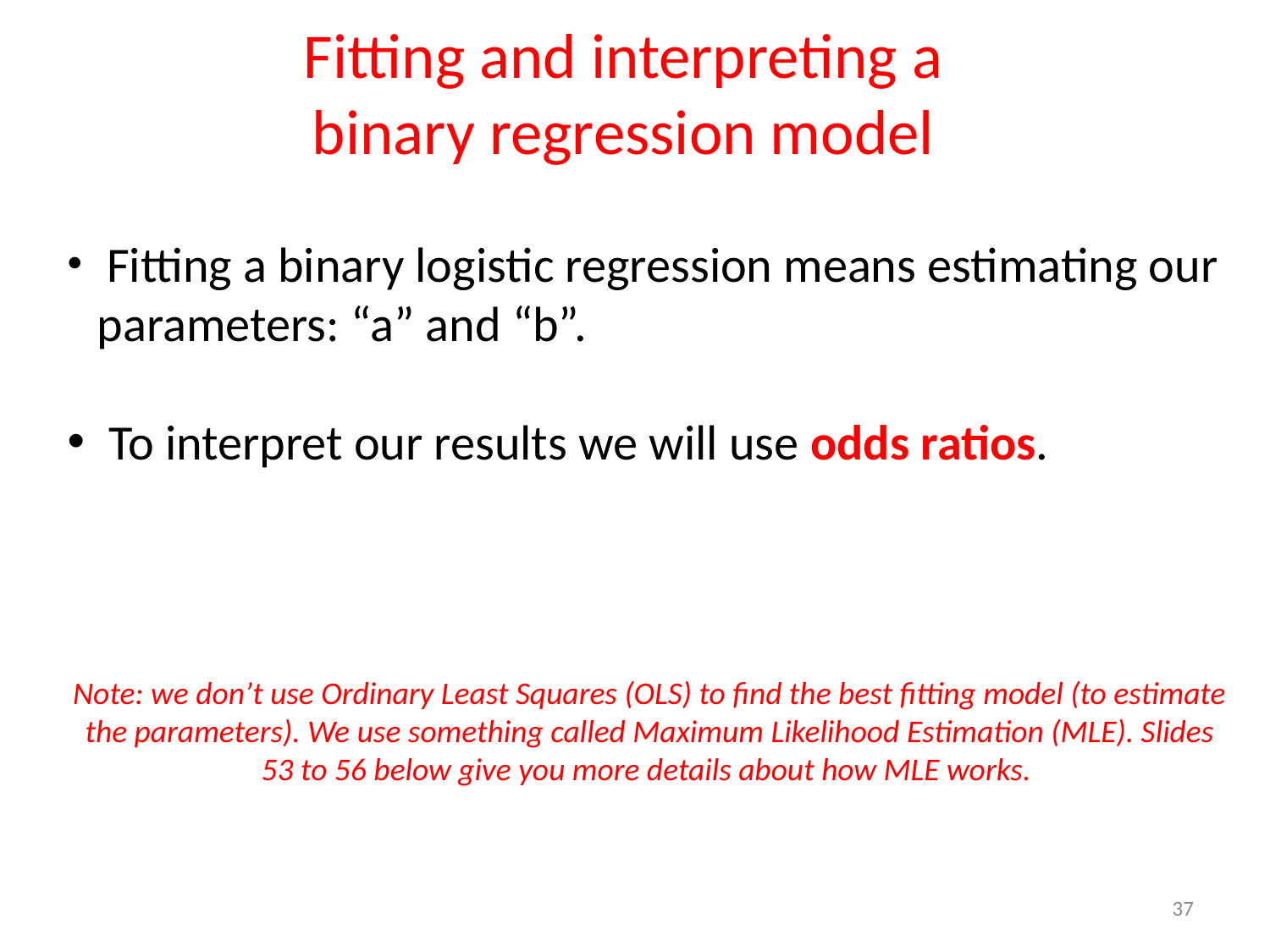

# Fitting and interpreting a binary regression model
 Fitting a binary logistic regression means estimating our parameters: “a” and “b”.

 To interpret our results we will use odds ratios.

Note: we don’t use Ordinary Least Squares (OLS) to find the best fitting model (to estimate the parameters). We use something called Maximum Likelihood Estimation (MLE). Slides 53 to 56 below give you more details about how MLE works.

37